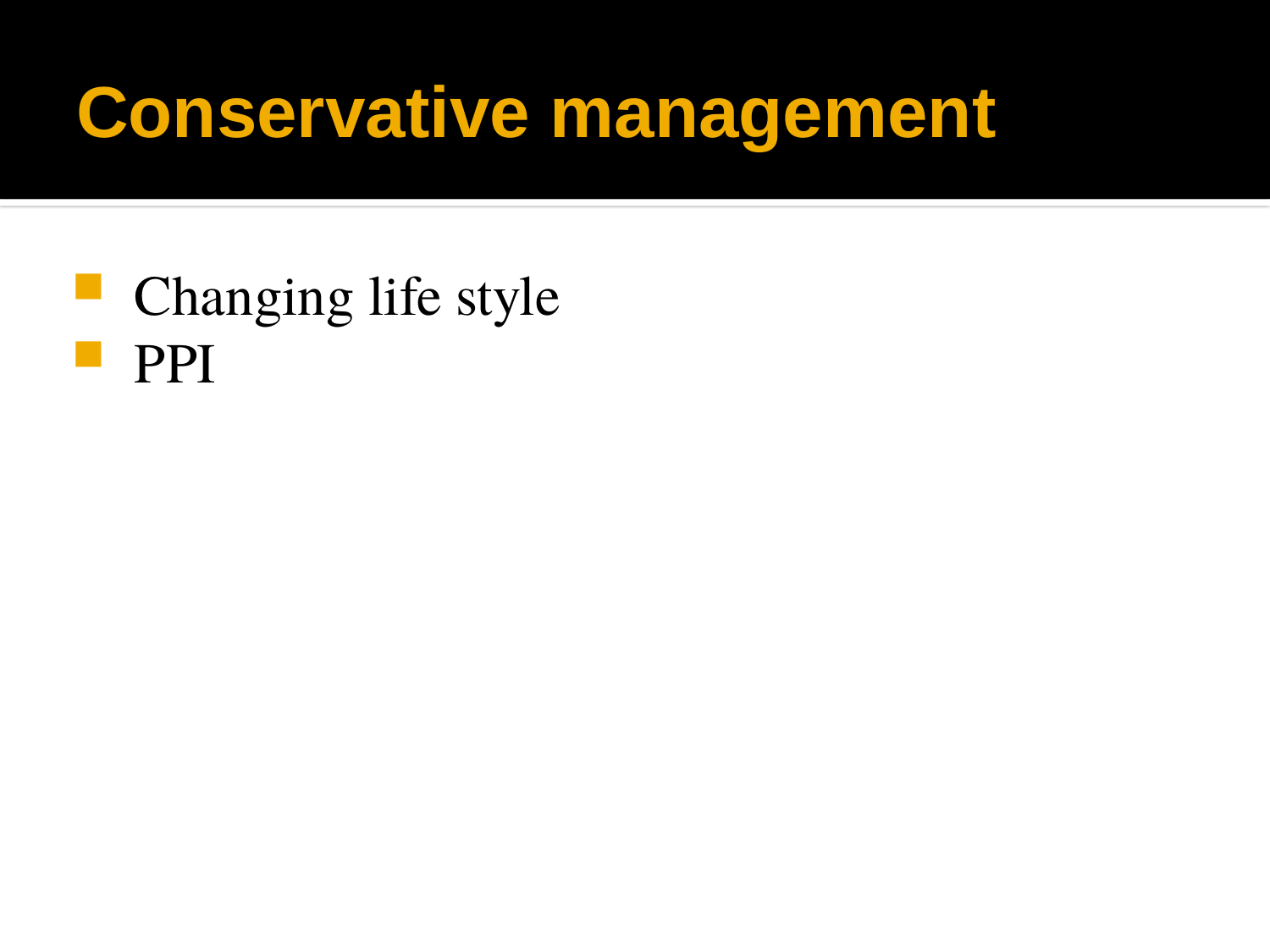

# Conservative management
Changing life style
PPI